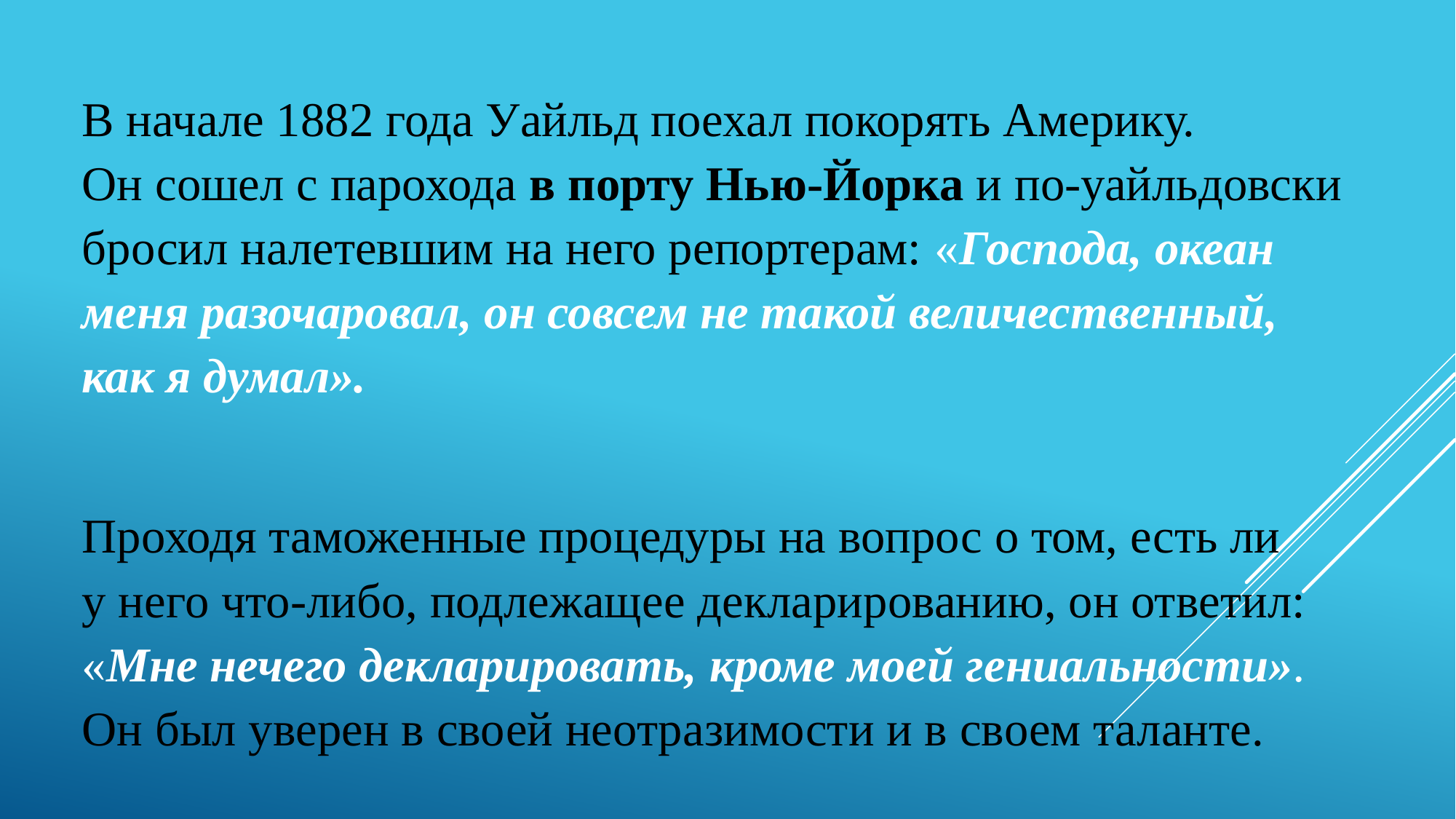

В начале 1882 года Уайльд поехал покорять Америку. Он сошел с парохода в порту Нью-Йорка и по-уайльдовски бросил налетевшим на него репортерам: «Господа, океан меня разочаровал, он совсем не такой величественный, как я думал».

Проходя таможенные процедуры на вопрос о том, есть ли у него что-либо, подлежащее декларированию, он ответил: «Мне нечего декларировать, кроме моей гениальности». Он был уверен в своей неотразимости и в своем таланте.